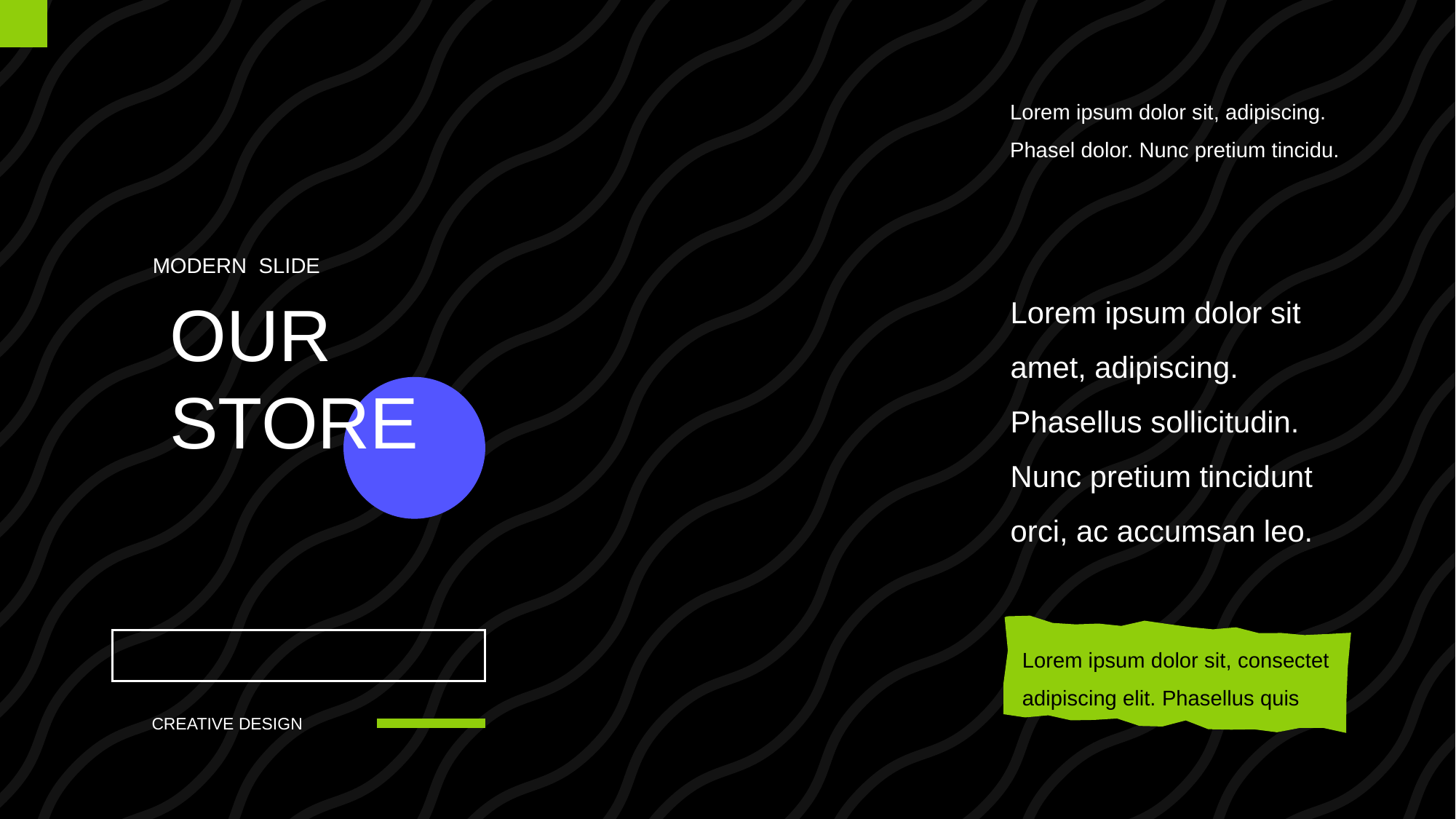

Lorem ipsum dolor sit, adipiscing. Phasel dolor. Nunc pretium tincidu.
MODERN  SLIDE
Lorem ipsum dolor sit amet, adipiscing. Phasellus sollicitudin. Nunc pretium tincidunt orci, ac accumsan leo.
OUR
STORE

Lorem ipsum dolor sit, consectet adipiscing elit. Phasellus quis

CREATIVE DESIGN